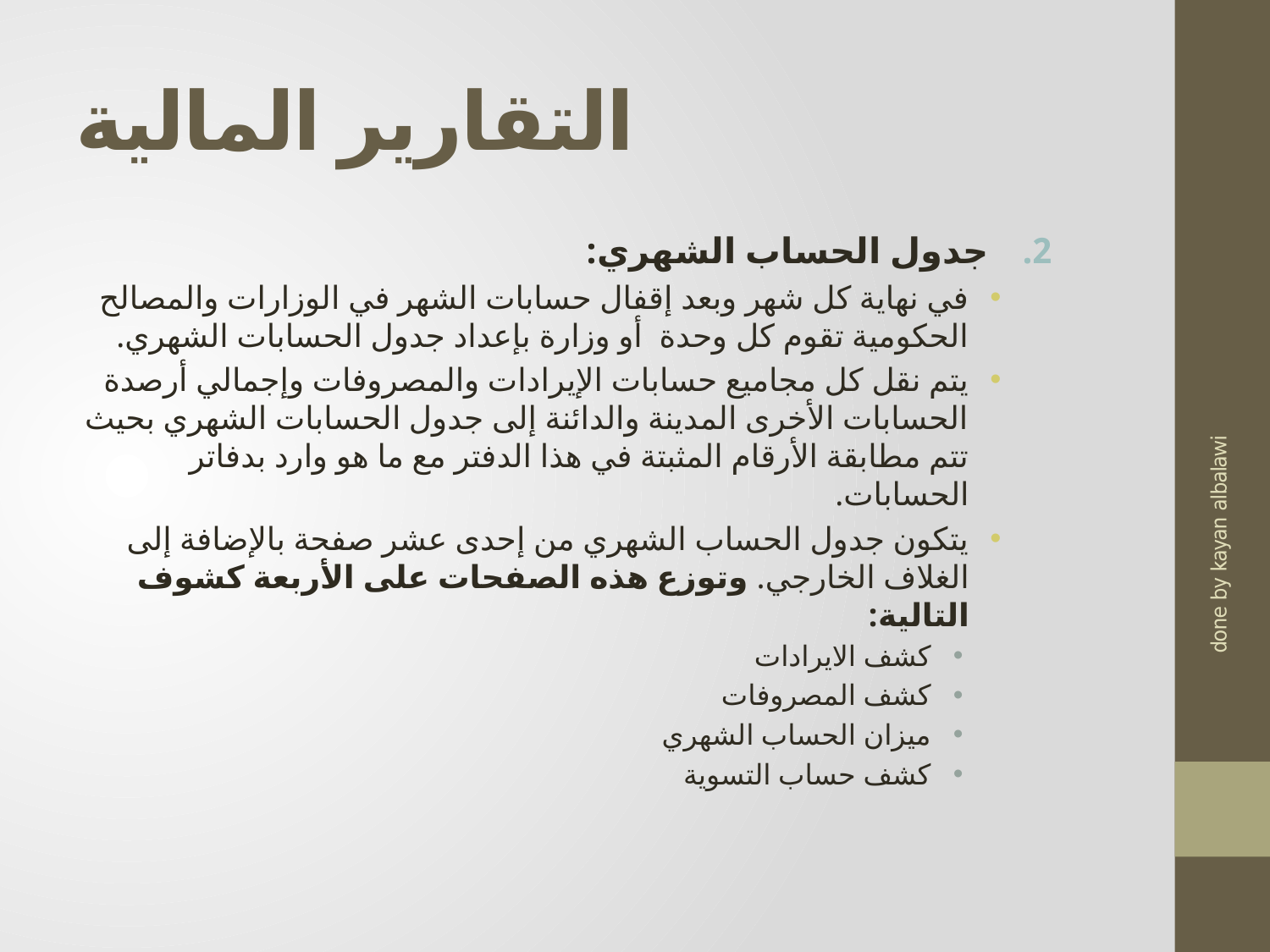

# التقارير المالية
جدول الحساب الشهري:
في نهاية كل شهر وبعد إقفال حسابات الشهر في الوزارات والمصالح الحكومية تقوم كل وحدة  أو وزارة بإعداد جدول الحسابات الشهري.
يتم نقل كل مجاميع حسابات الإيرادات والمصروفات وإجمالي أرصدة الحسابات الأخرى المدينة والدائنة إلى جدول الحسابات الشهري بحيث تتم مطابقة الأرقام المثبتة في هذا الدفتر مع ما هو وارد بدفاتر الحسابات.
يتكون جدول الحساب الشهري من إحدى عشر صفحة بالإضافة إلى الغلاف الخارجي. وتوزع هذه الصفحات على الأربعة كشوف التالية:
كشف الايرادات
كشف المصروفات
ميزان الحساب الشهري
كشف حساب التسوية
done by kayan albalawi